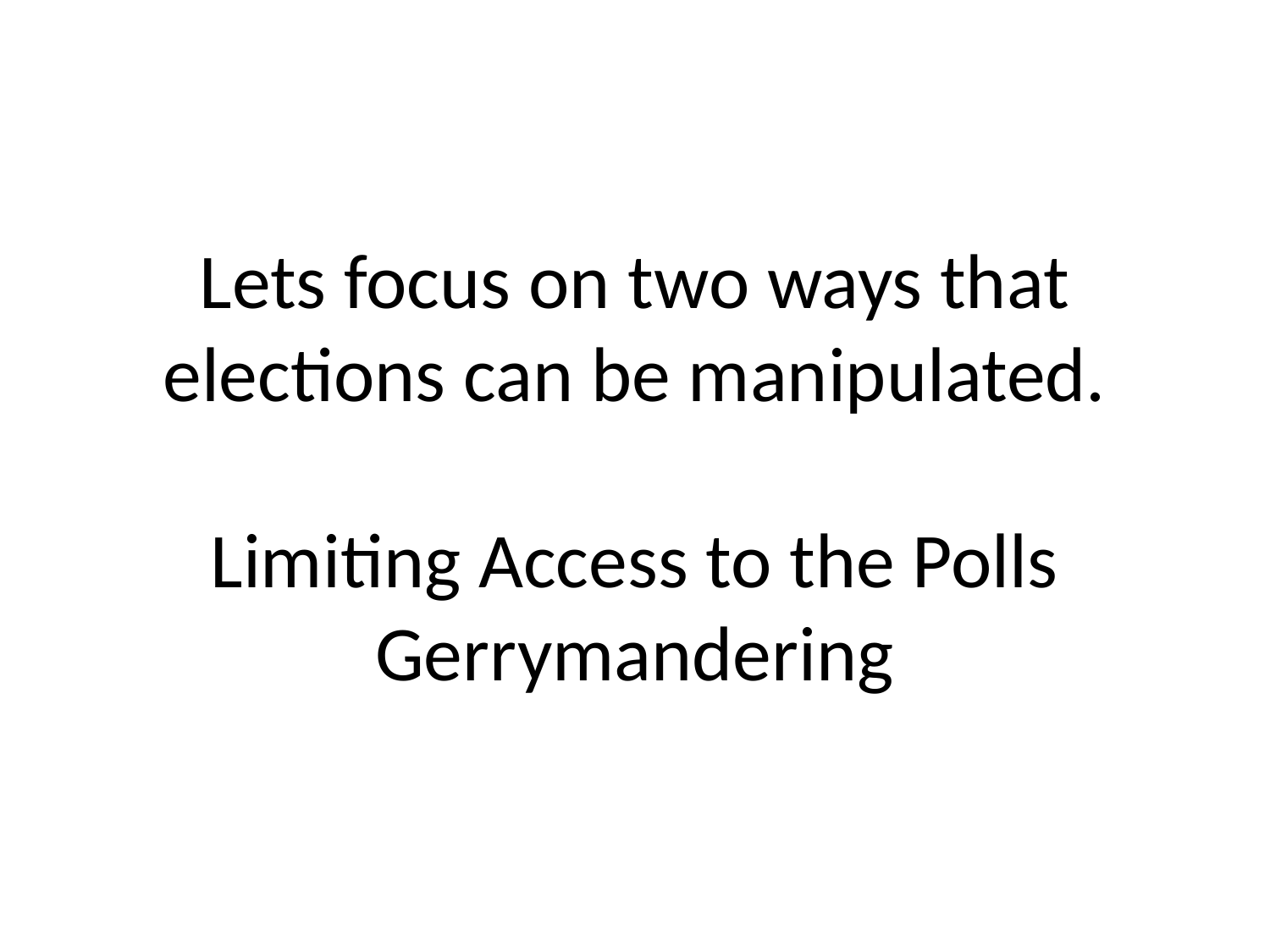

# Lets focus on two ways that elections can be manipulated. Limiting Access to the Polls Gerrymandering